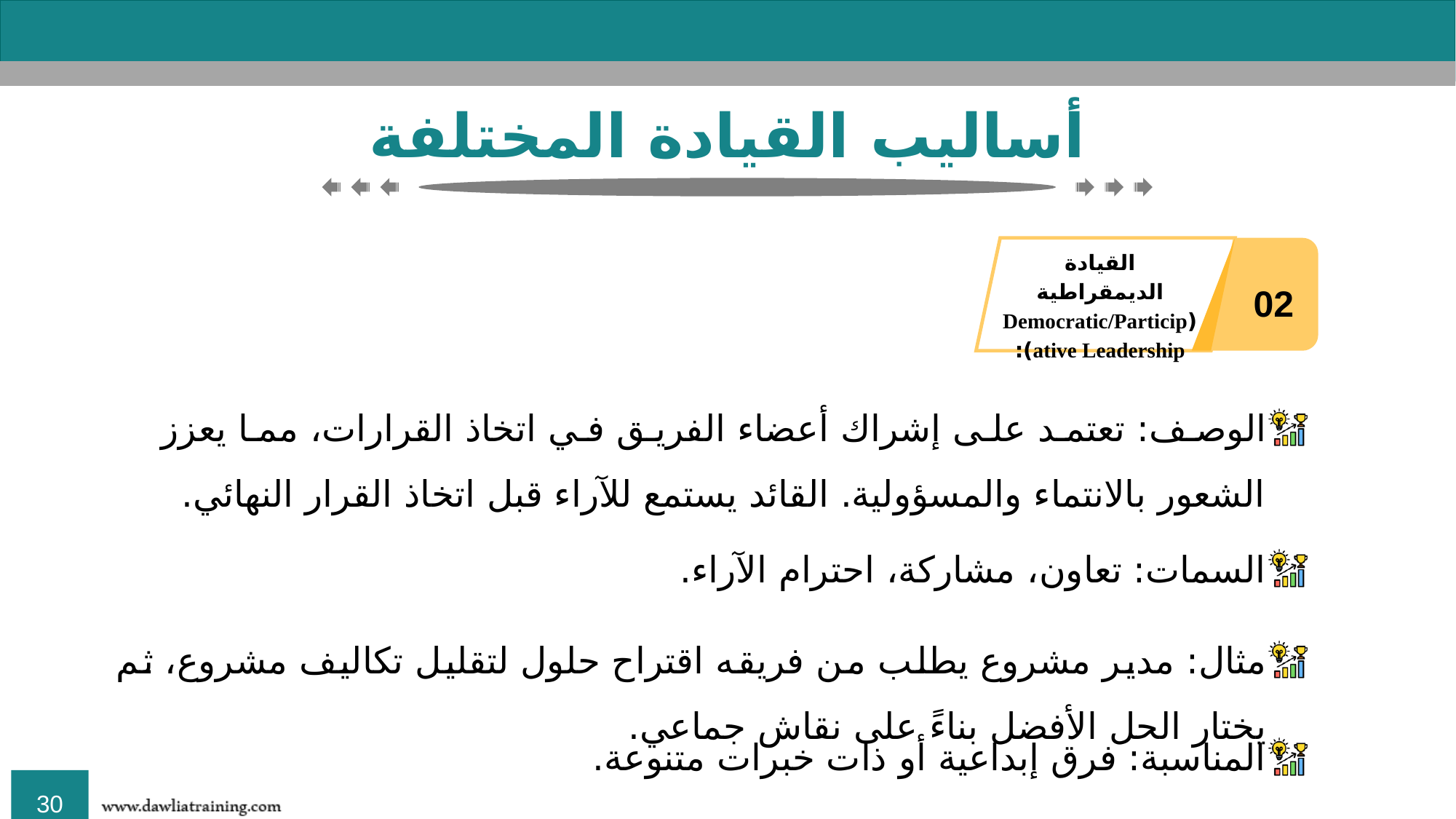

أساليب القيادة المختلفة

القيادة الديمقراطية (Democratic/Participative Leadership):
02
الوصف: تعتمد على إشراك أعضاء الفريق في اتخاذ القرارات، مما يعزز الشعور بالانتماء والمسؤولية. القائد يستمع للآراء قبل اتخاذ القرار النهائي.
السمات: تعاون، مشاركة، احترام الآراء.
مثال: مدير مشروع يطلب من فريقه اقتراح حلول لتقليل تكاليف مشروع، ثم يختار الحل الأفضل بناءً على نقاش جماعي.
المناسبة: فرق إبداعية أو ذات خبرات متنوعة.